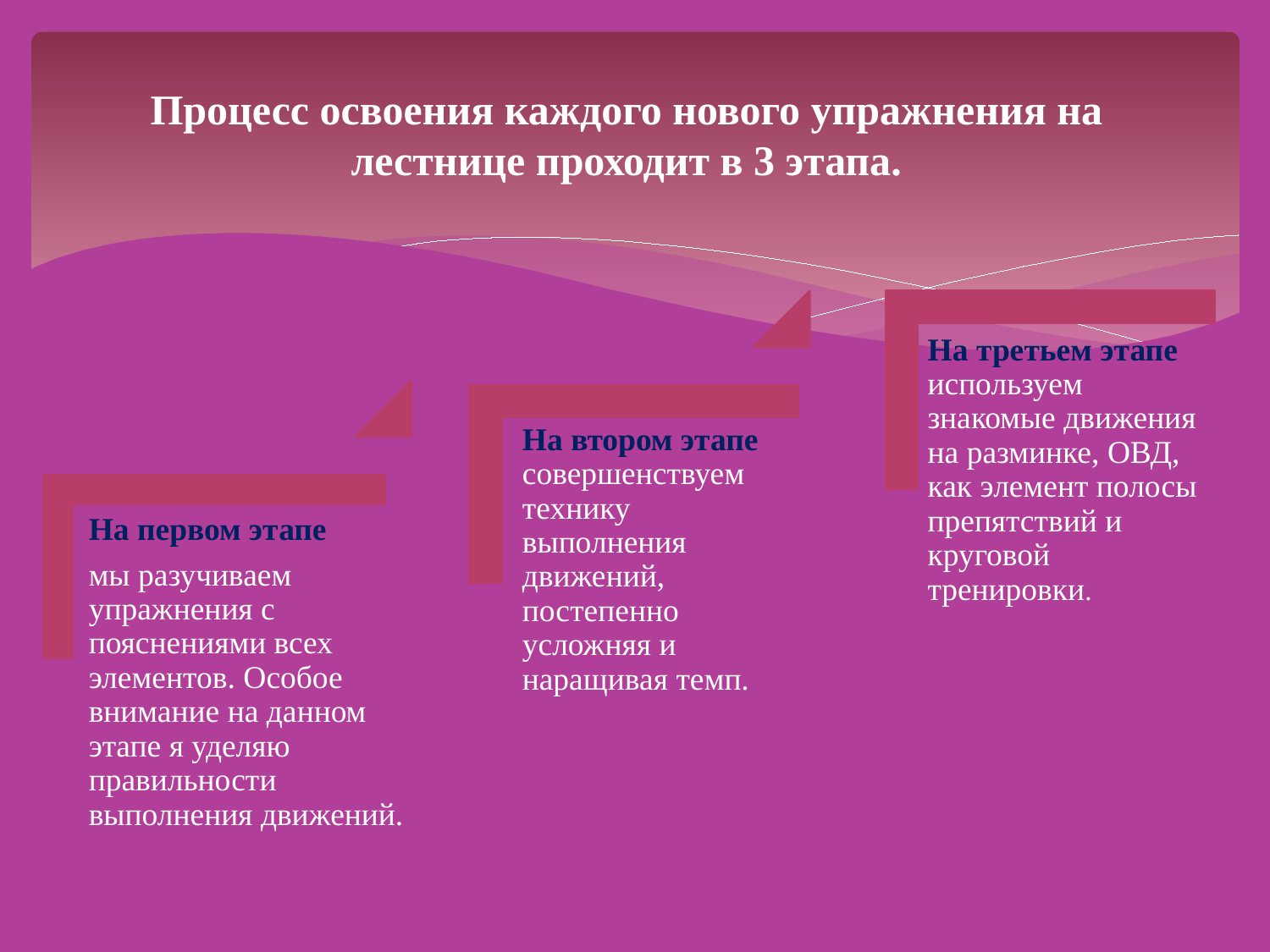

# Процесс освоения каждого нового упражнения на лестнице проходит в 3 этапа.
На первом этапе
мы разучиваем             упражнения с пояснениями всех элементов. Особое внимание на данном этапе я уделяю правильности выполнения движений.
На втором этапе совершенствуем технику выполнения движений, постепенно усложняя и наращивая темп.
На третьем этапе используем знакомые движения на разминке, ОВД, как элемент полосы препятствий и круговой тренировки.